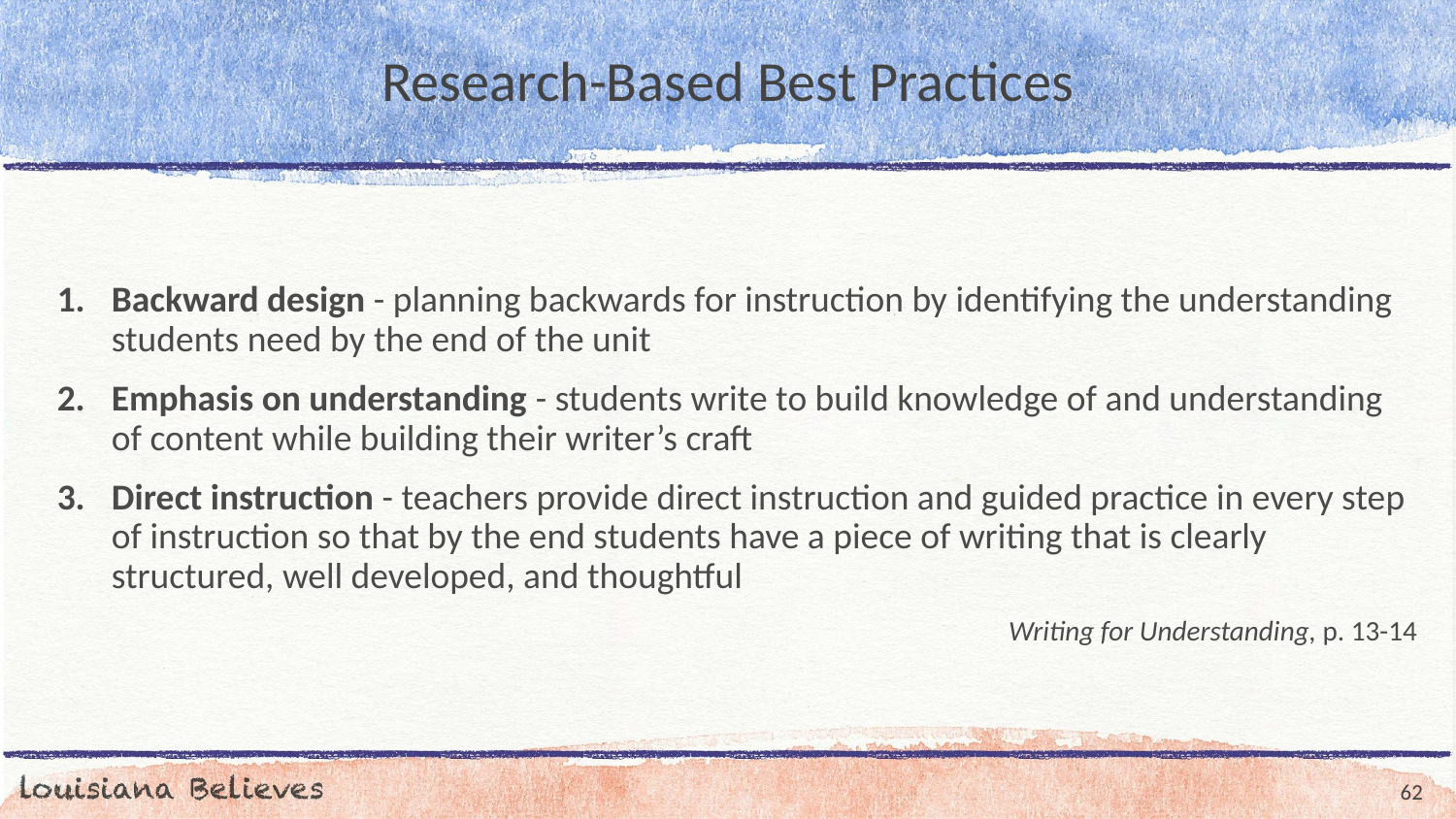

# Research-Based Best Practices
Backward design - planning backwards for instruction by identifying the understanding students need by the end of the unit
Emphasis on understanding - students write to build knowledge of and understanding of content while building their writer’s craft
Direct instruction - teachers provide direct instruction and guided practice in every step of instruction so that by the end students have a piece of writing that is clearly structured, well developed, and thoughtful
Writing for Understanding, p. 13-14